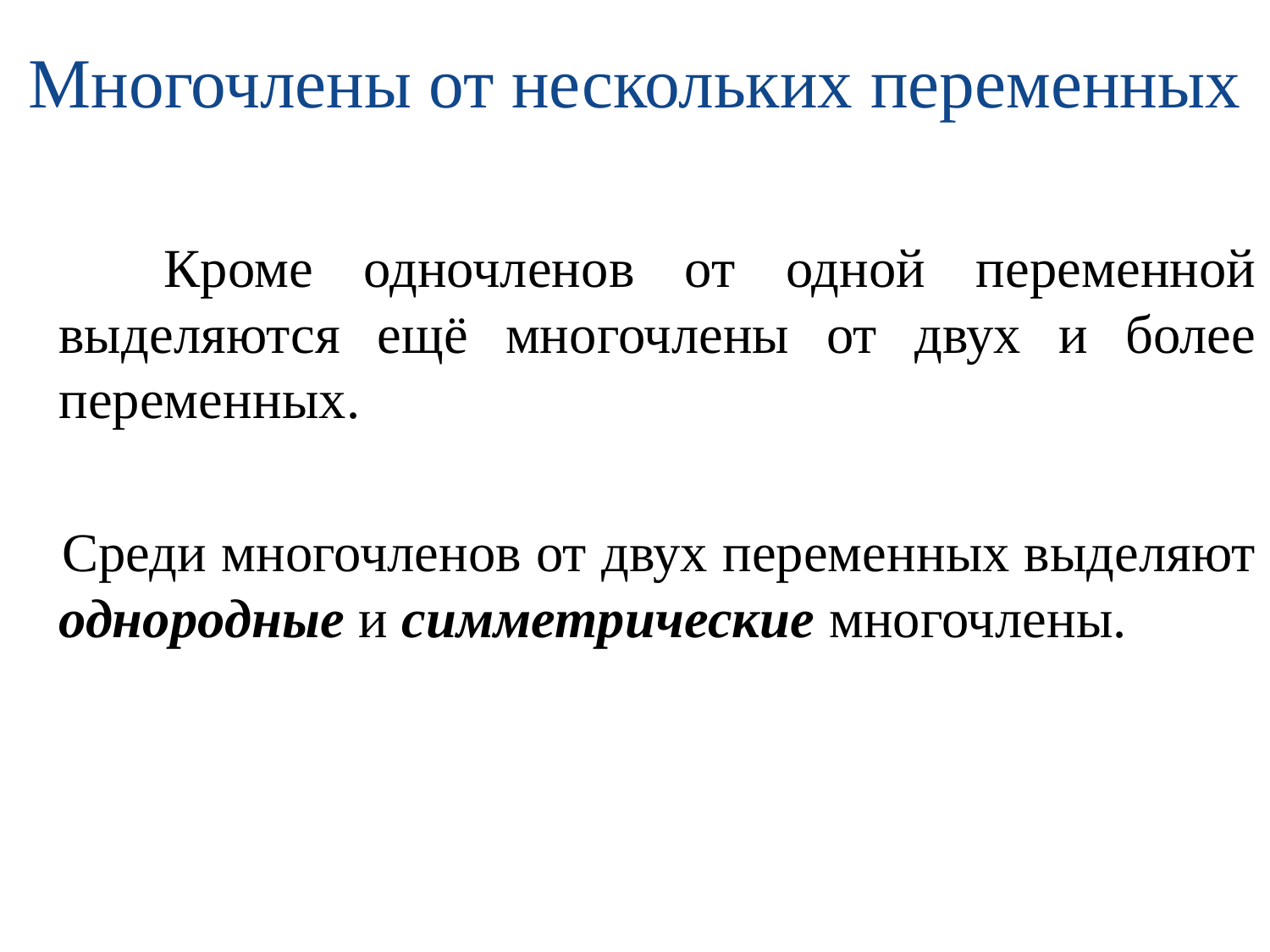

# Многочлены от нескольких переменных
   Кроме одночленов от одной переменной выделяются ещё многочлены от двух и более переменных.

Среди многочленов от двух переменных выделяют однородные и симметрические многочлены.